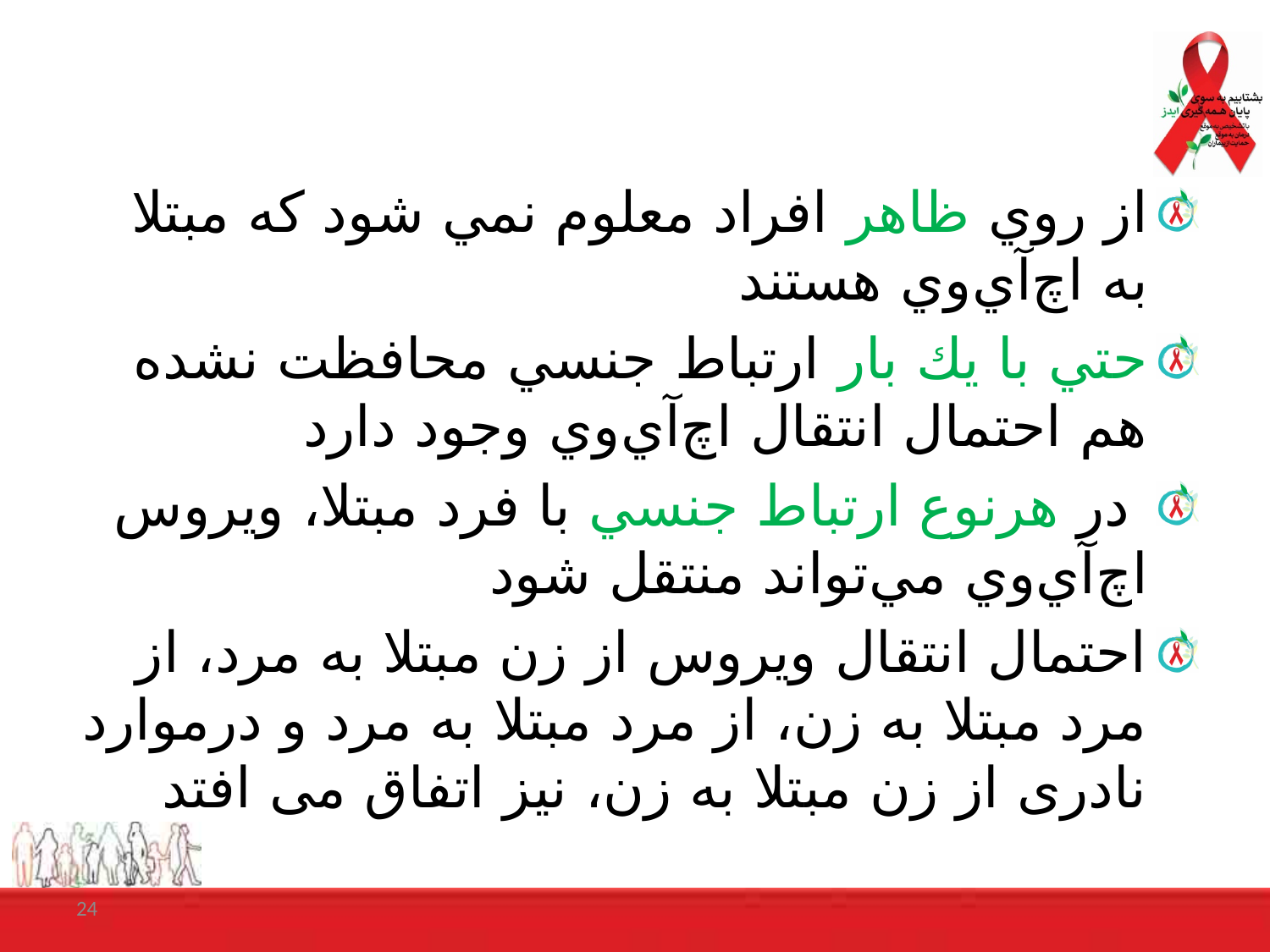

#
از روي ظاهر افراد معلوم نمي شود كه مبتلا به اچ‌آي‌وي هستند
حتي با يك بار ارتباط جنسي محافظت نشده  هم احتمال انتقال اچ‌آي‌وي وجود دارد
 در هرنوع ارتباط جنسي با فرد مبتلا، ويروس اچ‌آي‌وي مي‌تواند منتقل شود
احتمال انتقال ويروس از زن مبتلا به مرد، از مرد مبتلا به زن، از مرد مبتلا به مرد و درموارد نادری از زن مبتلا به زن، نیز اتفاق می افتد

24